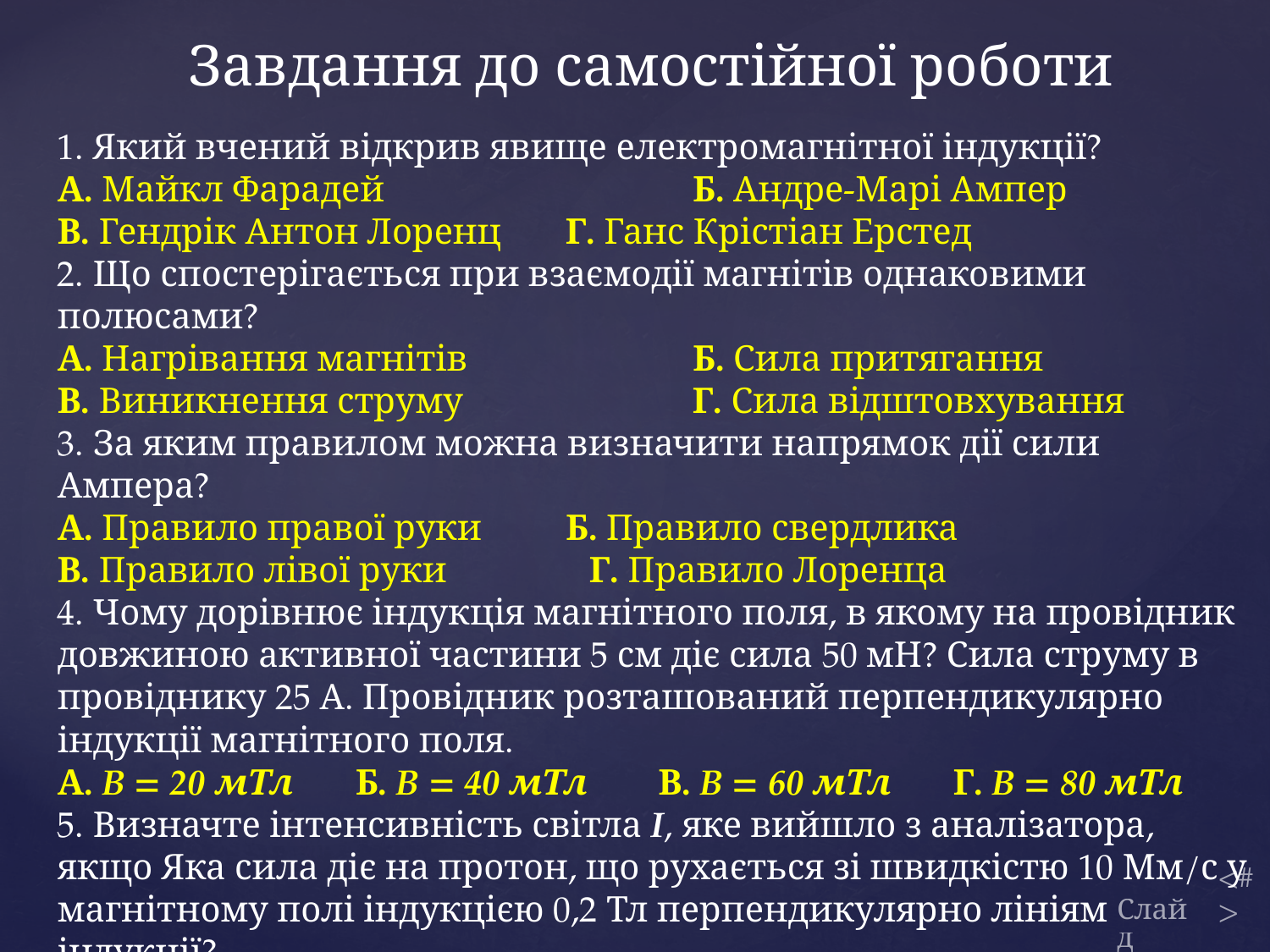

# Завдання до самостійної роботи
1. Який вчений відкрив явище електромагнітної індукції?
А. Майкл Фарадей        		Б. Андре-Марі Ампер
В. Гендрік Антон Лоренц      	Г. Ганс Крістіан Ерстед
2. Що спостерігається при взаємодії магнітів однаковими полюсами?
А. Нагрівання магнітів		Б. Сила притягання
В. Виникнення струму		Г. Сила відштовхування
3. За яким правилом можна визначити напрямок дії сили Ампера?
А. Правило правої руки	Б. Правило свердлика
В. Правило лівої руки                Г. Правило Лоренца
4. Чому дорівнює індукція магнітного поля, в якому на провідник довжиною активної частини 5 см діє сила 50 мН? Сила струму в провіднику 25 А. Провідник розташований перпендикулярно індукції магнітного поля.
А. B = 20 мТл       Б. B = 40 мТл        В. B = 60 мТл       Г. B = 80 мТл
5. Визначте інтенсивність світла I, яке вийшло з аналізатора, якщо Яка сила діє на протон, що рухається зі швидкістю 10 Мм/с у магнітному полі індукцією 0,2 Тл перпендикулярно лініям індукції?
А. F = 0,32 пН	  Б. F = 1,6 пН	   В. F = 0,16 Пн	    Г. F = 3,2 пН
Слайд
15